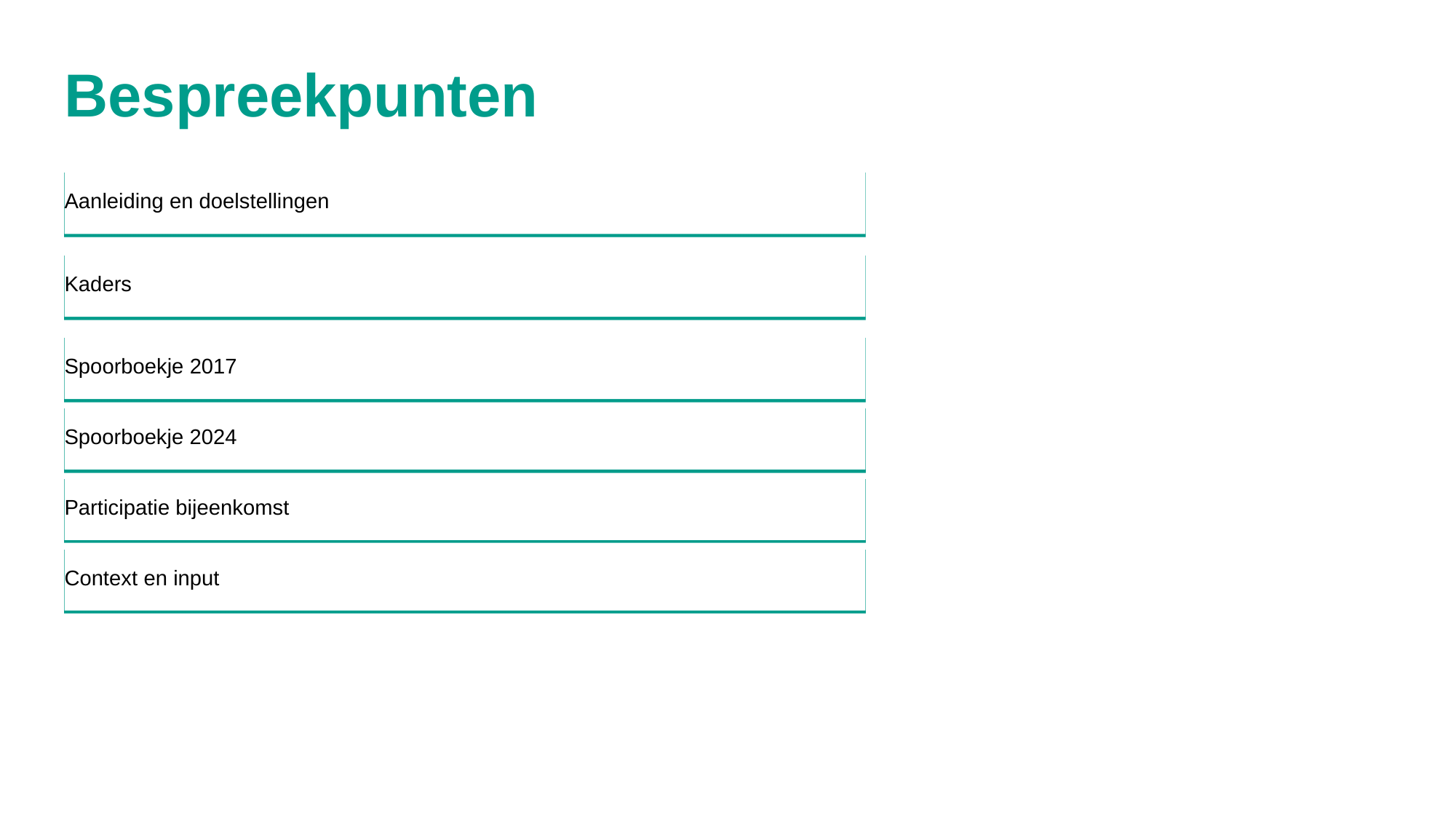

# Bespreekpunten
Aanleiding en doelstellingen
Kaders
Spoorboekje 2017
Spoorboekje 2024
Participatie bijeenkomst
Context en input